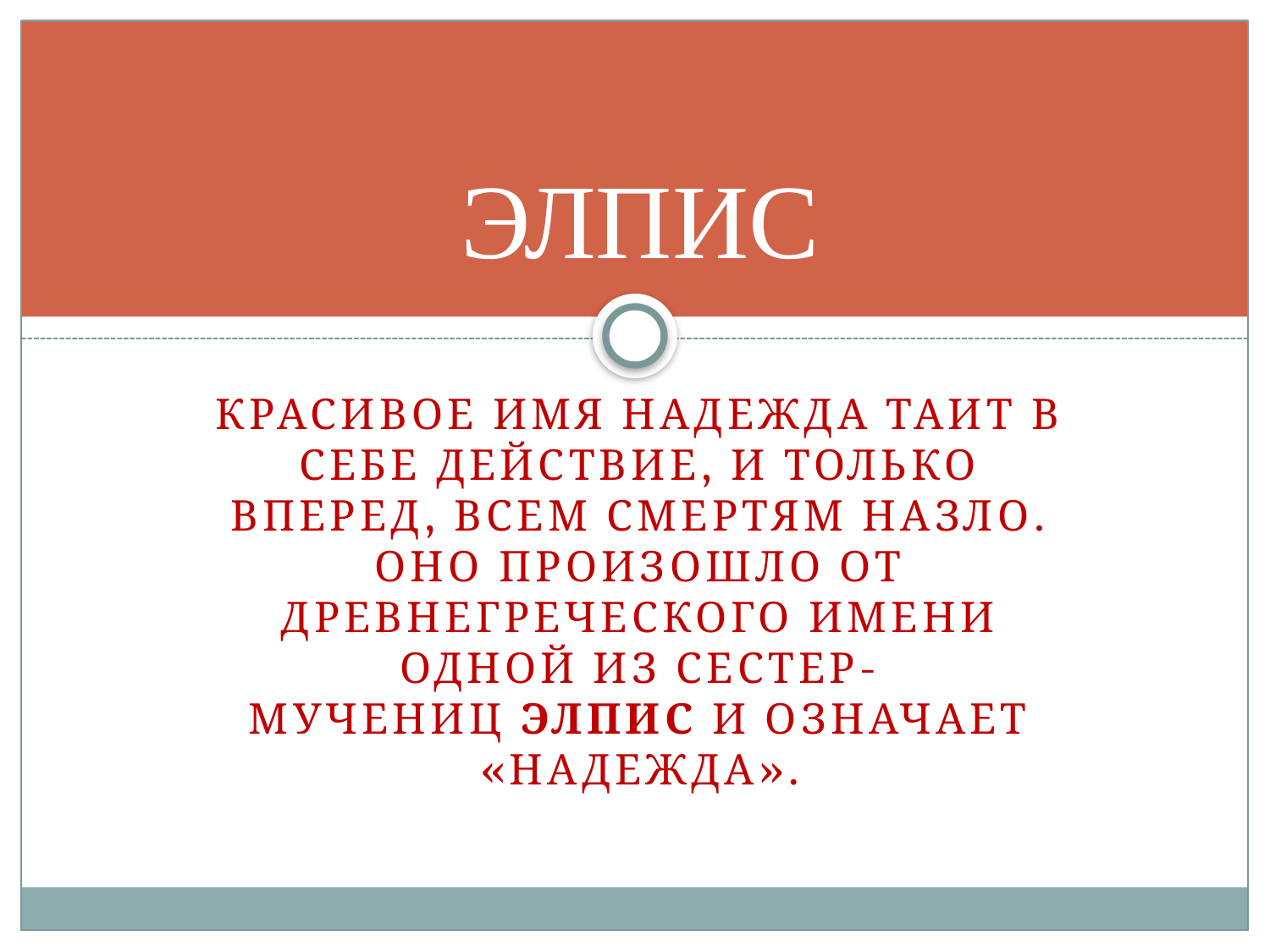

# ЭЛПИС
Красивое имя Надежда таит в себе действие, и только вперед, всем смертям назло. Оно произошло от древнегреческого имени одной из сестер-мучениц Элпис и означает «надежда».